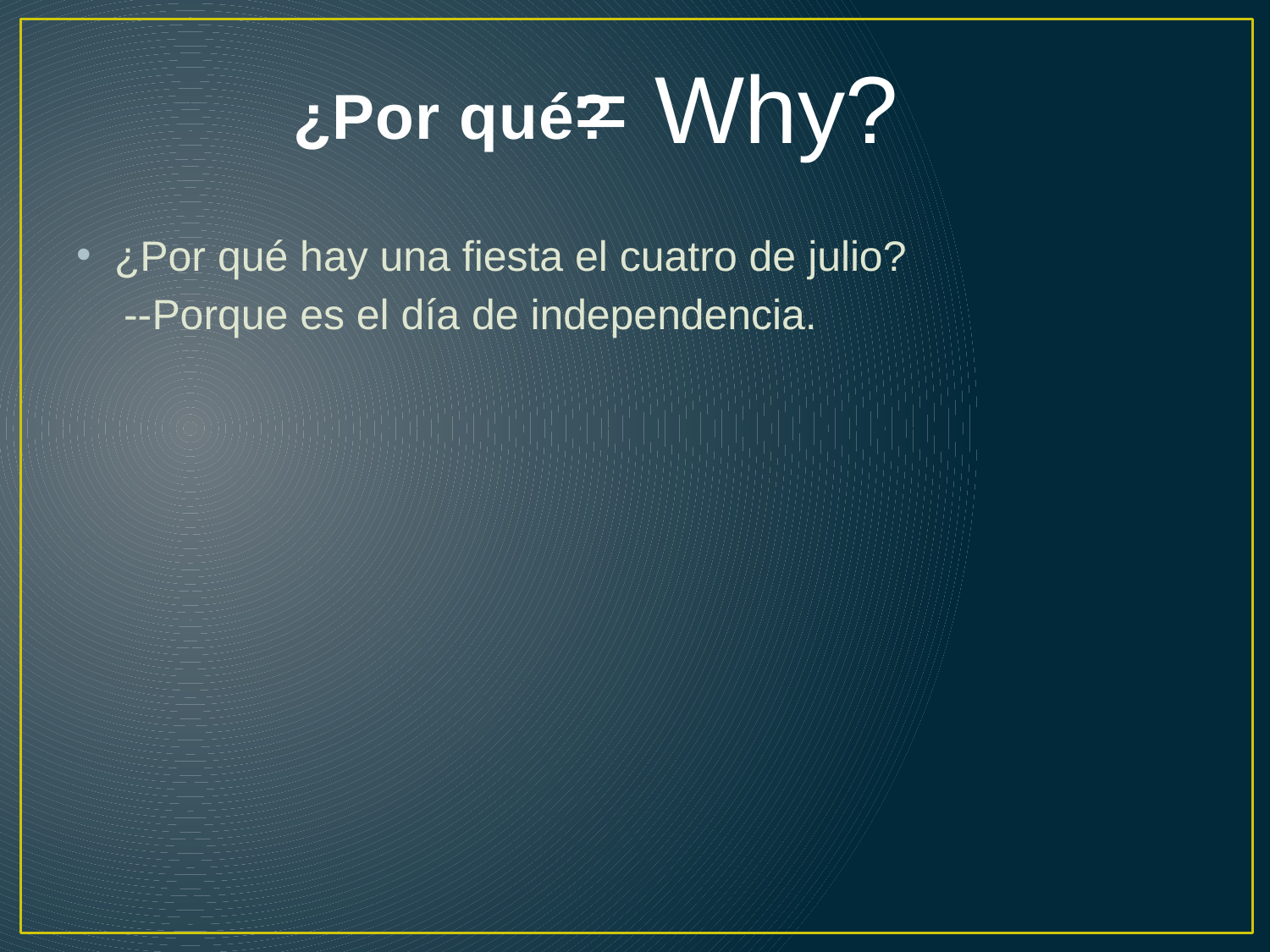

# ¿Por qué?
= Why?
¿Por qué hay una fiesta el cuatro de julio?
    --Porque es el día de independencia.